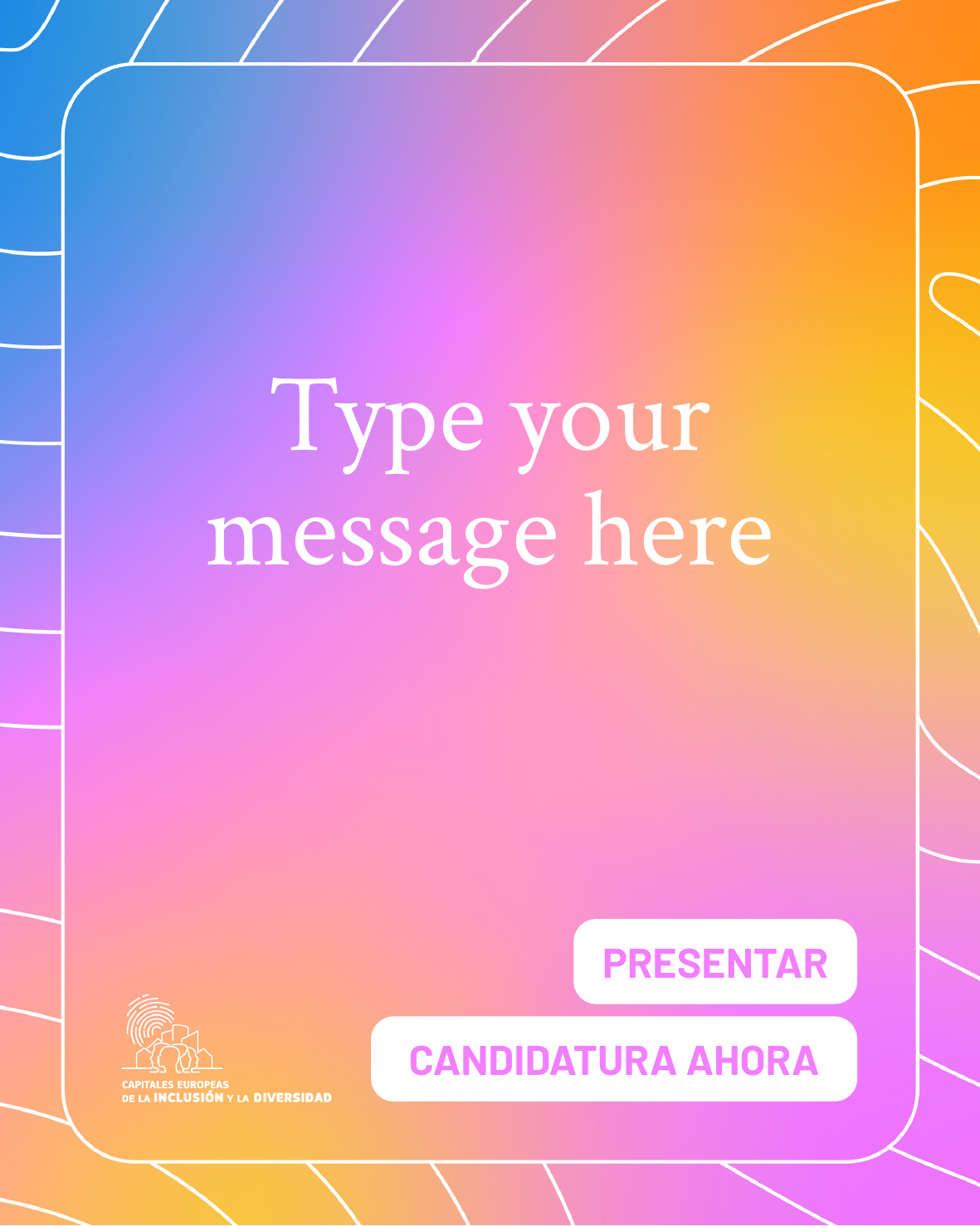

# Type your message here
PRESENTAR
CANDIDATURA AHORA